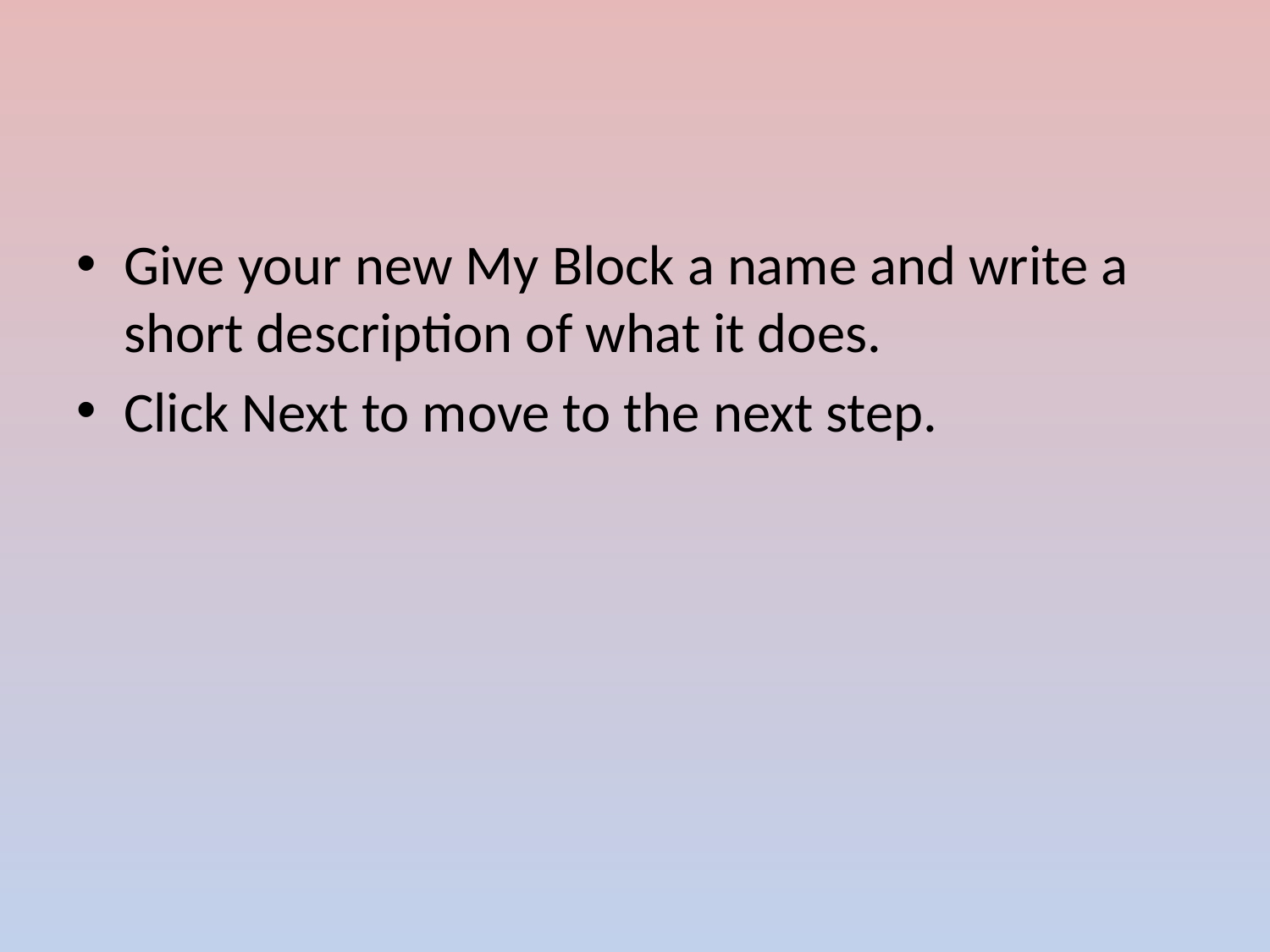

#
Give your new My Block a name and write a short description of what it does.
Click Next to move to the next step.